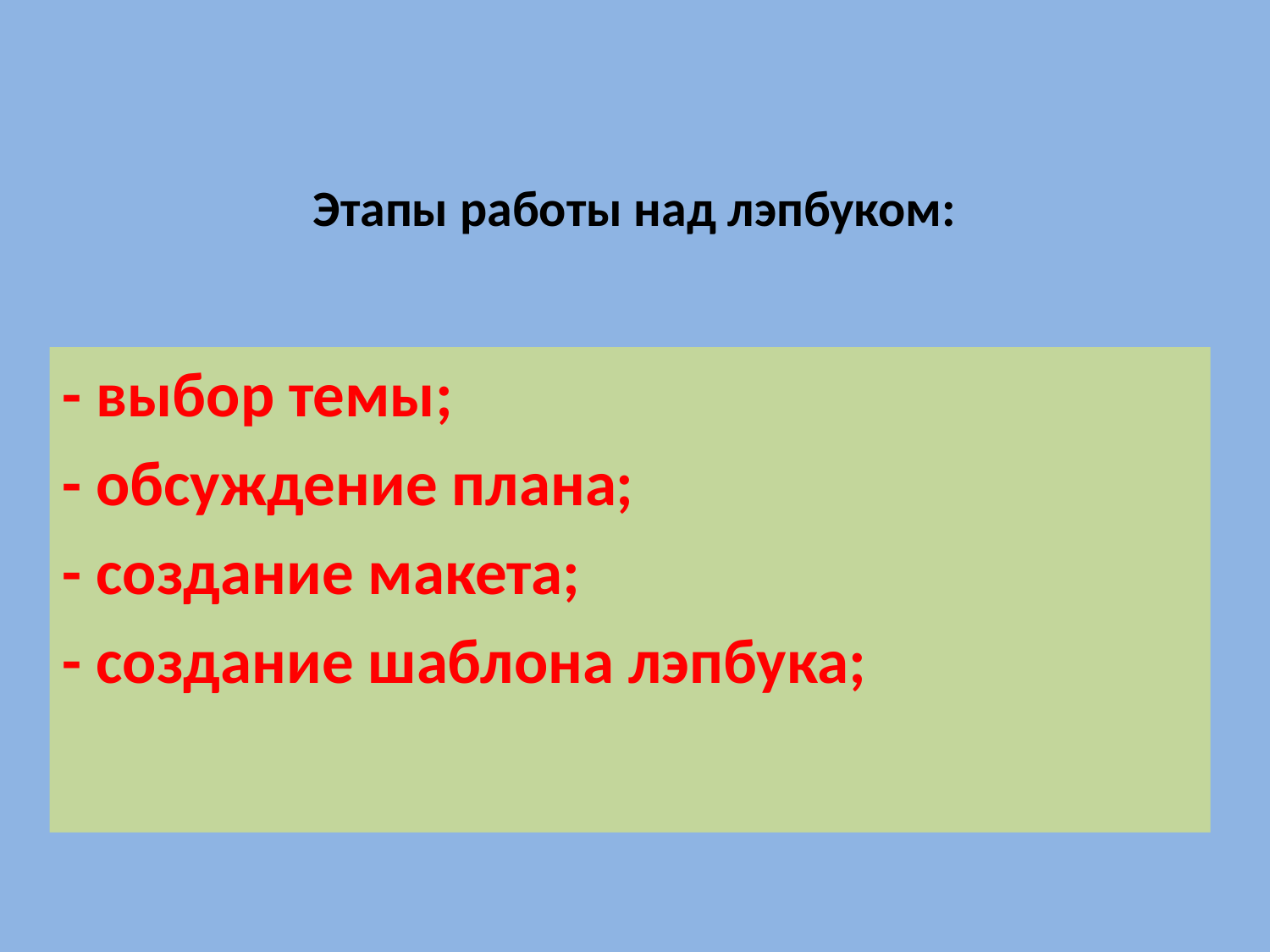

# Этапы работы над лэпбуком:
- выбор темы;
- обсуждение плана;
- создание макета;
- создание шаблона лэпбука;